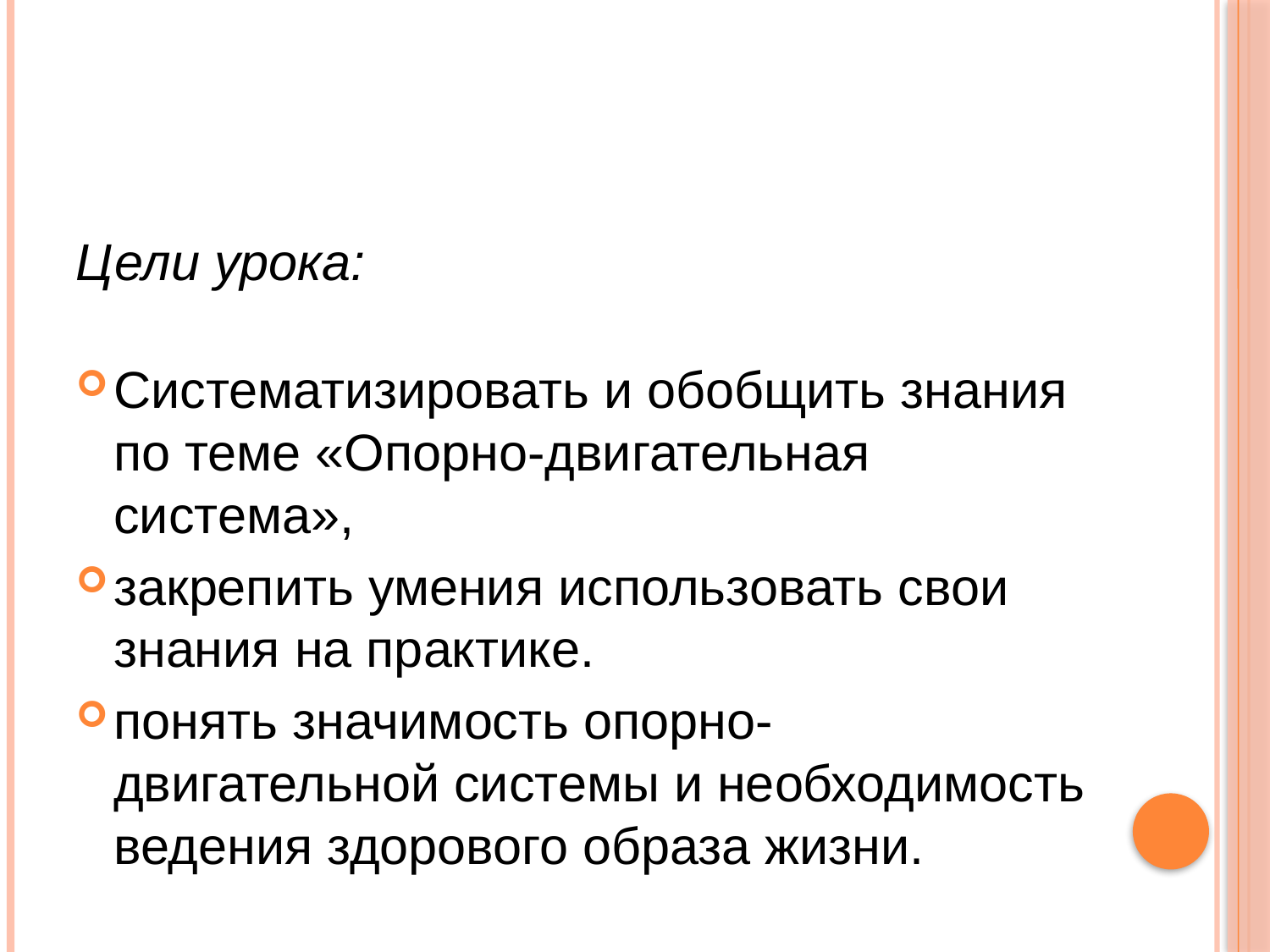

#
Цели урока:

Систематизировать и обобщить знания по теме «Опорно-двигательная система»,
закрепить умения использовать свои знания на практике.
понять значимость опорно-двигательной системы и необходимость ведения здорового образа жизни.